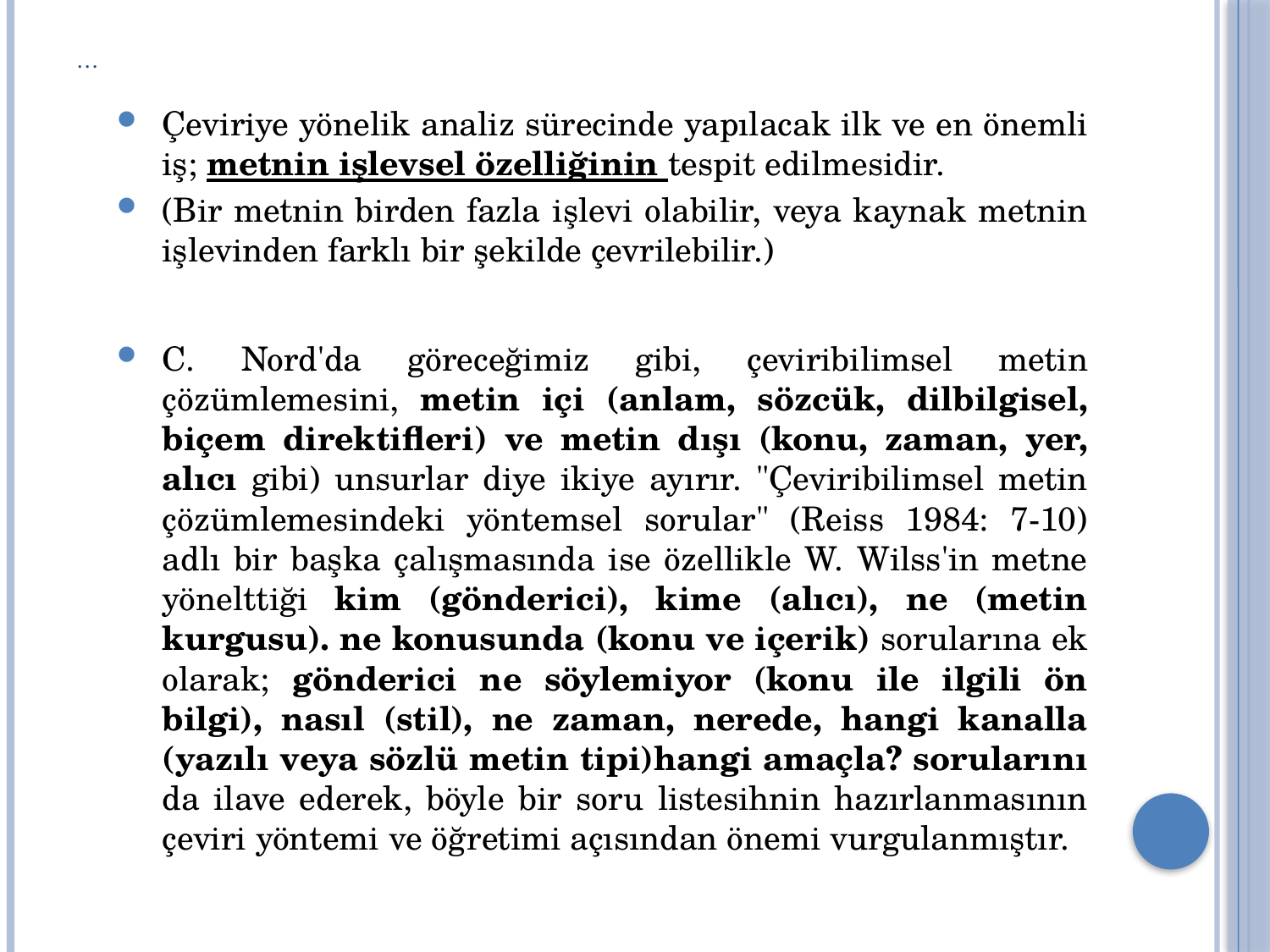

# …
Çeviriye yönelik analiz sürecinde yapılacak ilk ve en önemli iş; metnin işlevsel özelliğinin tespit edilmesidir.
(Bir metnin birden fazla işlevi olabilir, veya kaynak metnin işlevinden farklı bir şekilde çevrilebilir.)

C. Nord'da göreceğimiz gibi, çeviribilimsel metin çözümlemesini, metin içi (anlam, sözcük, dilbilgisel, biçem direktifleri) ve metin dışı (konu, zaman, yer, alıcı gibi) unsurlar diye ikiye ayırır. "Çeviribilimsel metin çözümlemesindeki yöntemsel sorular" (Reiss 1984: 7-10) adlı bir başka çalışmasında ise özellikle W. Wilss'in metne yönelttiği kim (gönderici), kime (alıcı), ne (metin kurgusu). ne konusunda (konu ve içerik) sorularına ek olarak; gönderici ne söylemiyor (konu ile ilgili ön bilgi), nasıl (stil), ne zaman, nerede, hangi kanalla (yazılı veya sözlü metin tipi)hangi amaçla? sorularını da ilave ederek, böyle bir soru listesihnin hazırlanmasının çeviri yöntemi ve öğretimi açısından önemi vurgulanmıştır.